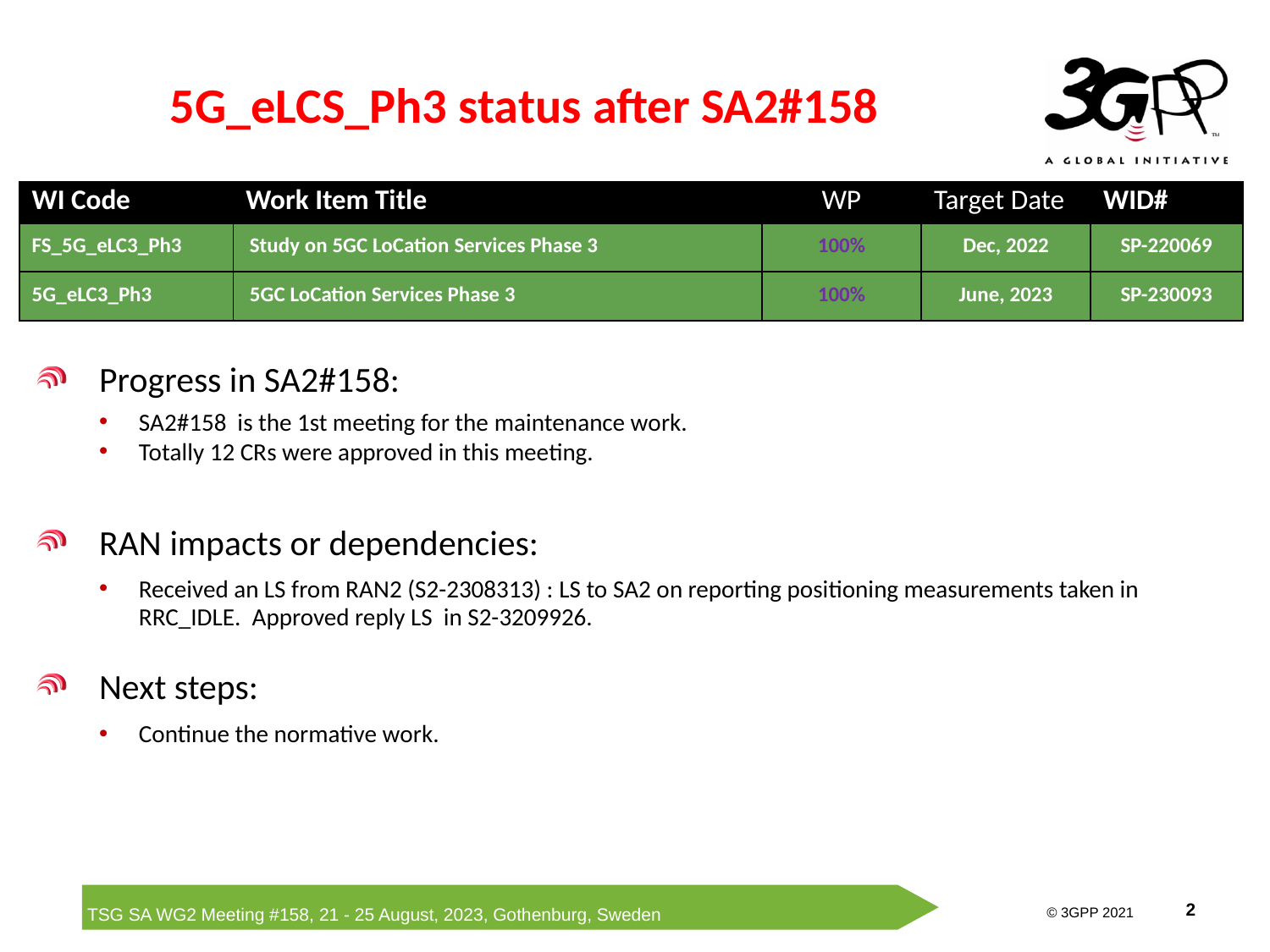

# 5G_eLCS_Ph3 status after SA2#158
| WI Code | Work Item Title | WP | Target Date | WID# |
| --- | --- | --- | --- | --- |
| FS\_5G\_eLC3\_Ph3 | Study on 5GC LoCation Services Phase 3 | 100% | Dec, 2022 | SP-220069 |
| 5G\_eLC3\_Ph3 | 5GC LoCation Services Phase 3 | 100% | June, 2023 | SP-230093 |
Progress in SA2#158:
SA2#158  is the 1st meeting for the maintenance work.
Totally 12 CRs were approved in this meeting.

RAN impacts or dependencies:
Received an LS from RAN2 (S2-2308313) : LS to SA2 on reporting positioning measurements taken in RRC_IDLE.  Approved reply LS  in S2-3209926.

Next steps:
Continue the normative work.